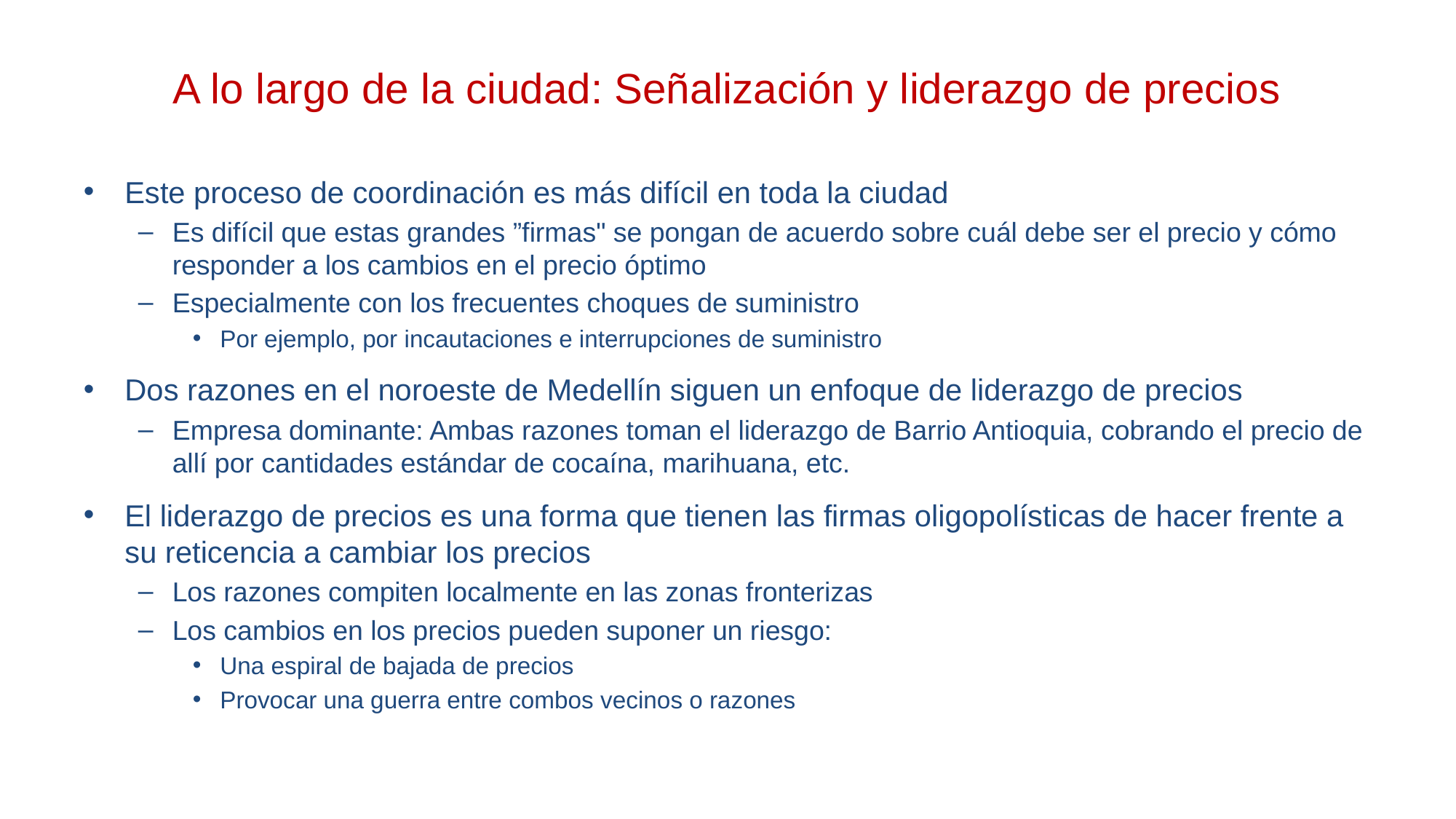

# A lo largo de la ciudad: Señalización y liderazgo de precios
Este proceso de coordinación es más difícil en toda la ciudad
Es difícil que estas grandes ”firmas" se pongan de acuerdo sobre cuál debe ser el precio y cómo responder a los cambios en el precio óptimo
Especialmente con los frecuentes choques de suministro
Por ejemplo, por incautaciones e interrupciones de suministro
Dos razones en el noroeste de Medellín siguen un enfoque de liderazgo de precios
Empresa dominante: Ambas razones toman el liderazgo de Barrio Antioquia, cobrando el precio de allí por cantidades estándar de cocaína, marihuana, etc.
El liderazgo de precios es una forma que tienen las firmas oligopolísticas de hacer frente a su reticencia a cambiar los precios
Los razones compiten localmente en las zonas fronterizas
Los cambios en los precios pueden suponer un riesgo:
Una espiral de bajada de precios
Provocar una guerra entre combos vecinos o razones